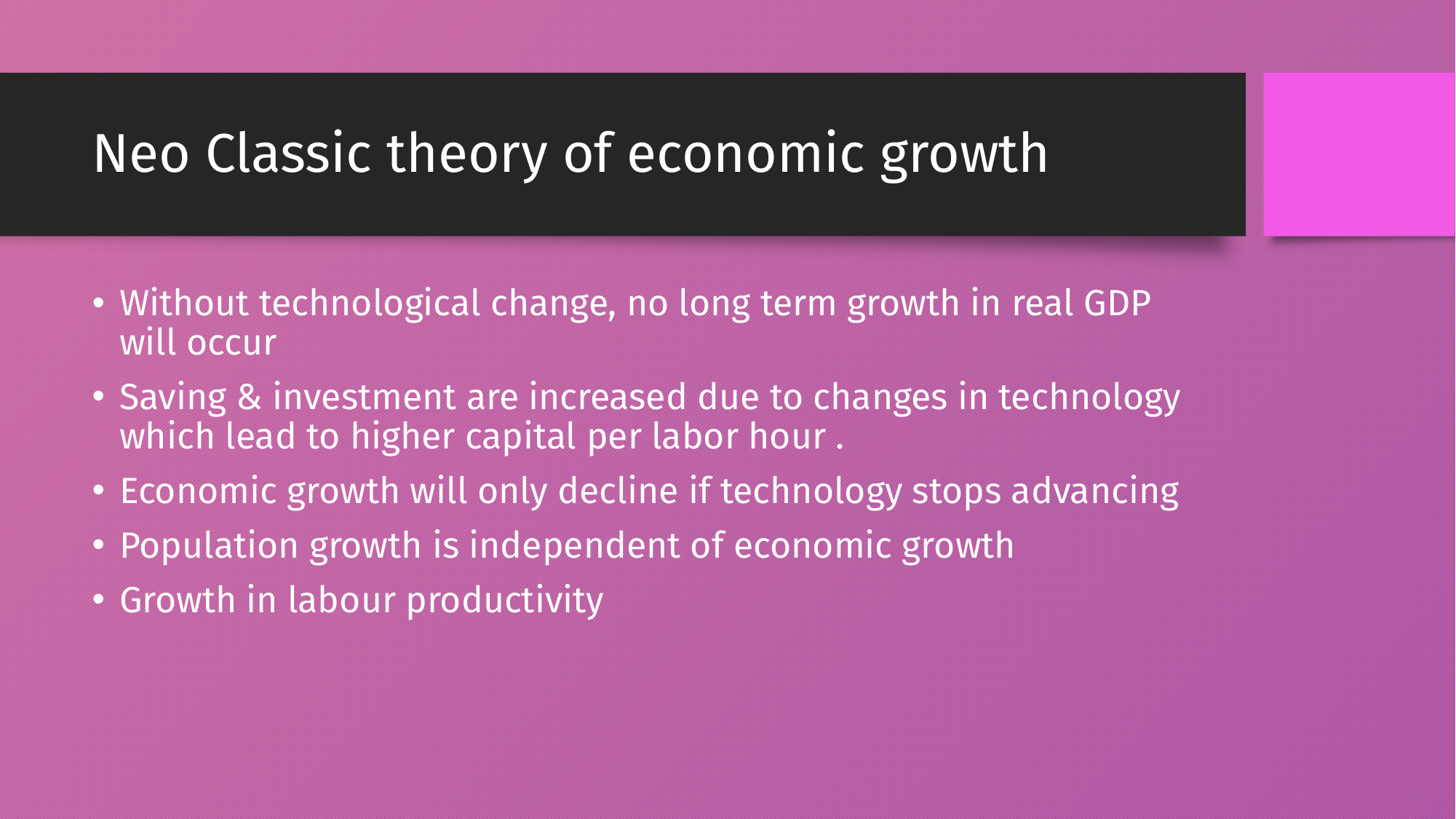

# Neo Classic theory of economic growth
Without technological change, no long term growth in real GDP will occur
Saving & investment are increased due to changes in technology which lead to higher capital per labor hour .
Economic growth will only decline if technology stops advancing
Population growth is independent of economic growth
Growth in labour productivity